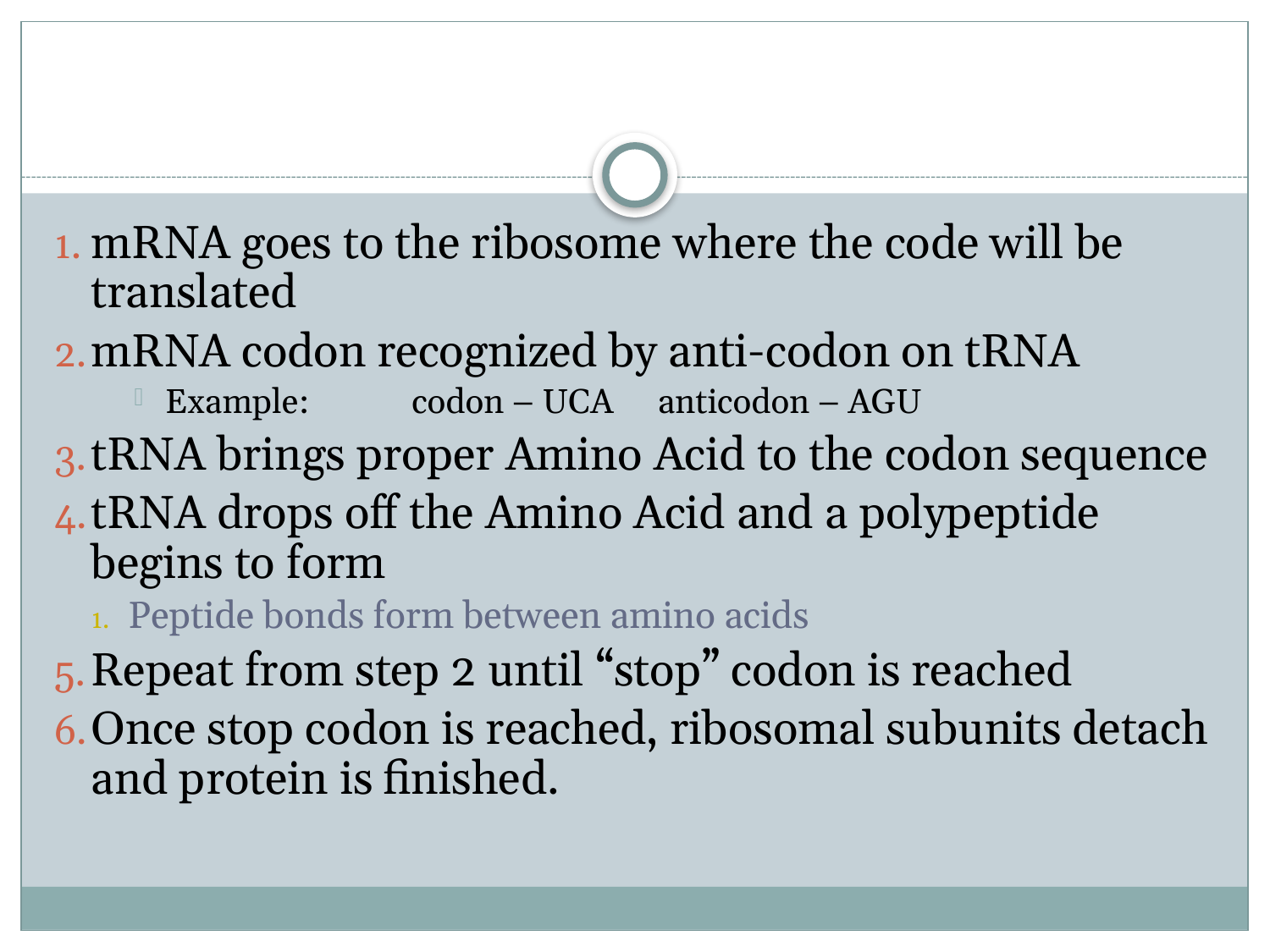

#
mRNA goes to the ribosome where the code will be translated
mRNA codon recognized by anti-codon on tRNA
Example: 	codon – UCA		anticodon – AGU
tRNA brings proper Amino Acid to the codon sequence
tRNA drops off the Amino Acid and a polypeptide begins to form
Peptide bonds form between amino acids
Repeat from step 2 until “stop” codon is reached
Once stop codon is reached, ribosomal subunits detach and protein is finished.